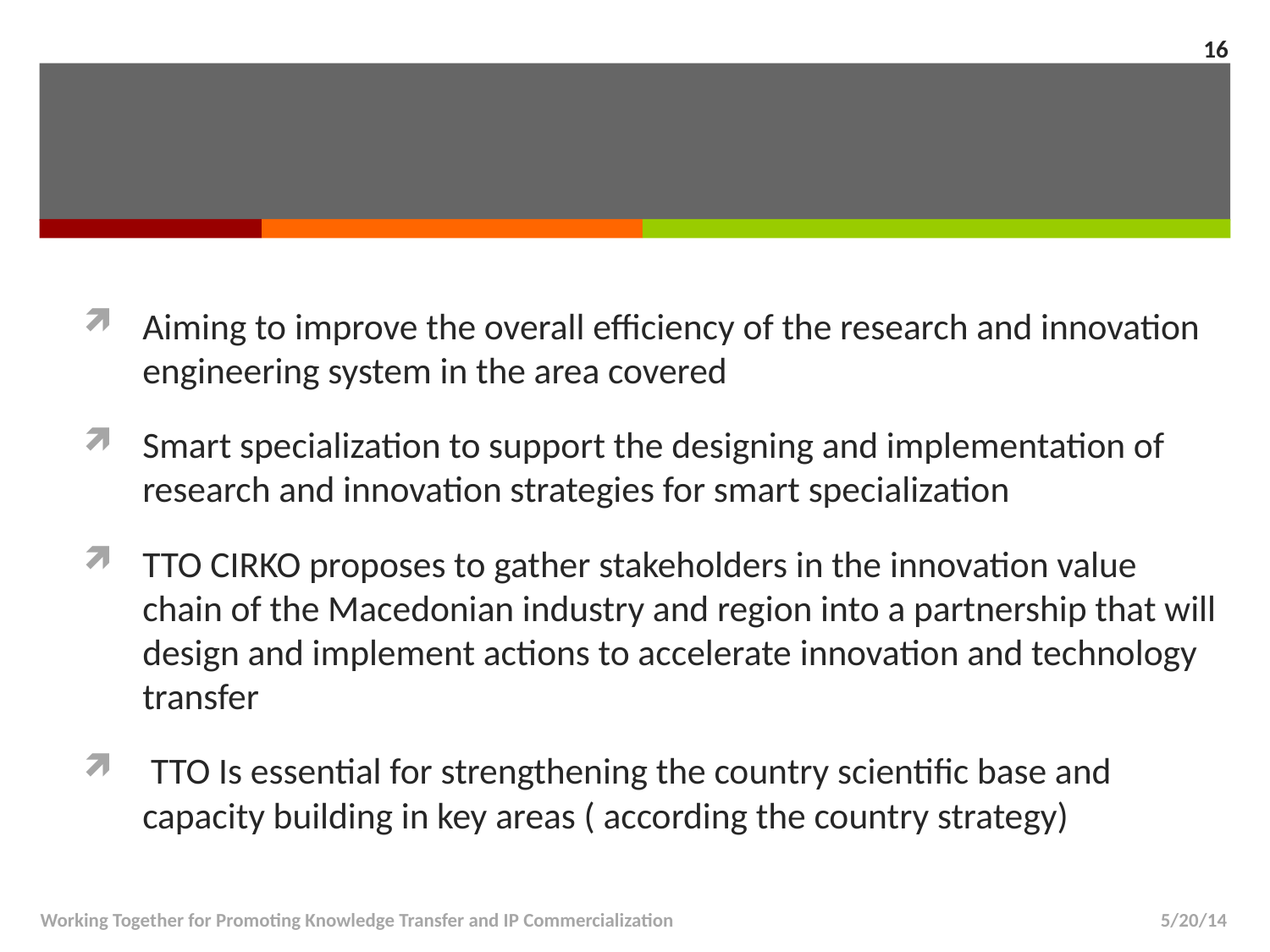

16
Aiming to improve the overall efficiency of the research and innovation engineering system in the area covered
Smart specialization to support the designing and implementation of research and innovation strategies for smart specialization
TTO CIRKO proposes to gather stakeholders in the innovation value chain of the Macedonian industry and region into a partnership that will design and implement actions to accelerate innovation and technology transfer
 TTO Is essential for strengthening the country scientific base and capacity building in key areas ( according the country strategy)
Working Together for Promoting Knowledge Transfer and IP Commercialization
5/20/14